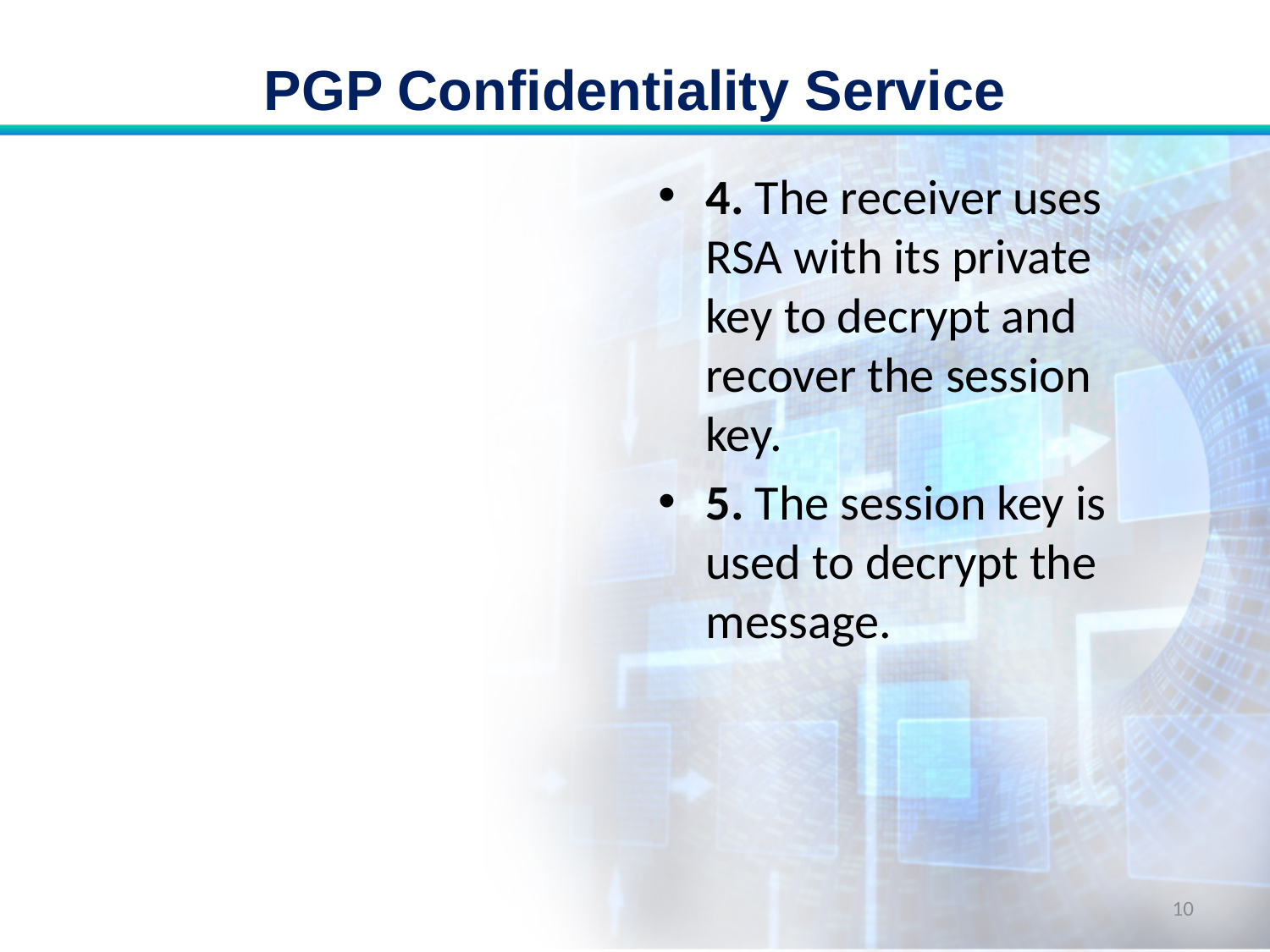

# PGP Confidentiality Service
4. The receiver uses RSA with its private key to decrypt and recover the session key.
5. The session key is used to decrypt the message.
10